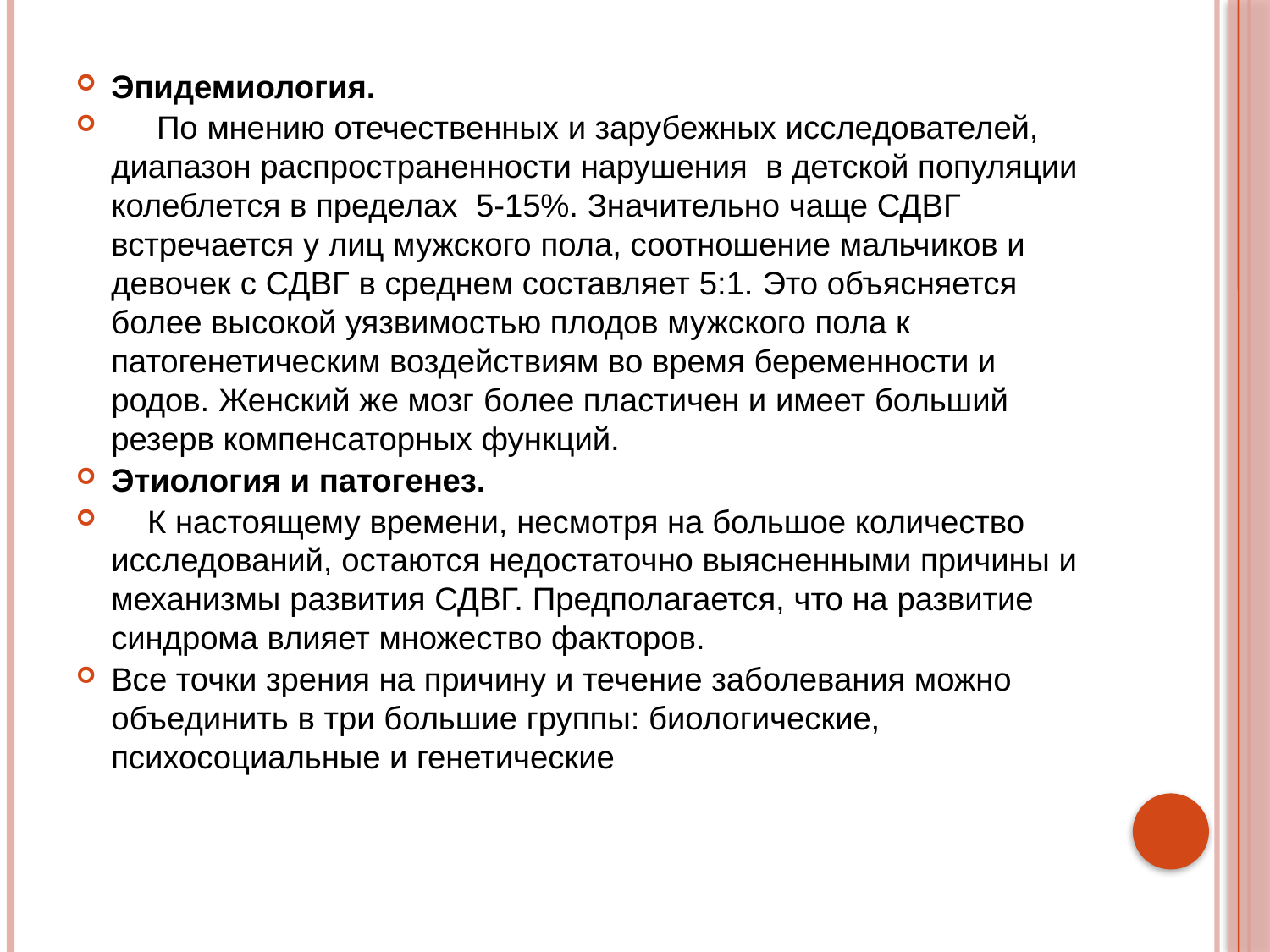

#
Эпидемиология.
     По мнению отечественных и зарубежных исследователей, диапазон распространенности нарушения  в детской популяции колеблется в пределах  5-15%. Значительно чаще СДВГ встречается у лиц мужского пола, соотношение мальчиков и девочек с СДВГ в среднем составляет 5:1. Это объясняется более высокой уязвимостью плодов мужского пола к патогенетическим воздействиям во время беременности и родов. Женский же мозг более пластичен и имеет больший резерв компенсаторных функций.
Этиология и патогенез.
    К настоящему времени, несмотря на большое количество исследований, остаются недостаточно выясненными причины и механизмы развития СДВГ. Предполагается, что на развитие синдрома влияет множество факторов.
Все точки зрения на причину и течение заболевания можно объединить в три большие группы: биологические, психосоциальные и генетические